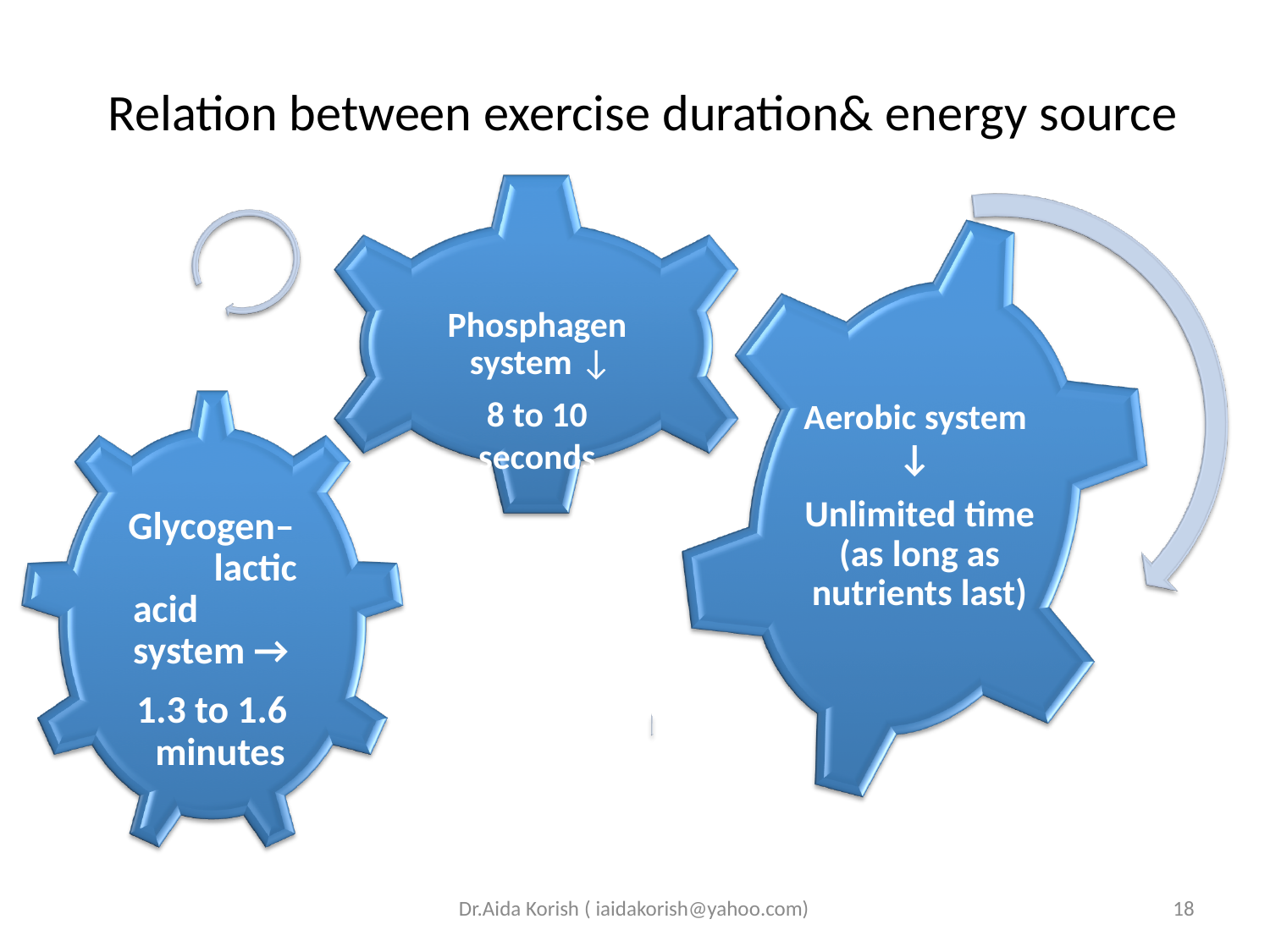

# Relation between exercise duration& energy source

Phosphagen  system ↓
8 to 10 seconds

Aerobic system
↓
Unlimited time  (as long as  nutrients last)
Glycogen–  lactic acid  system →
1.3 to 1.6  minutes

Dr.Aida Korish ( iaidakorish@yahoo.com)
18